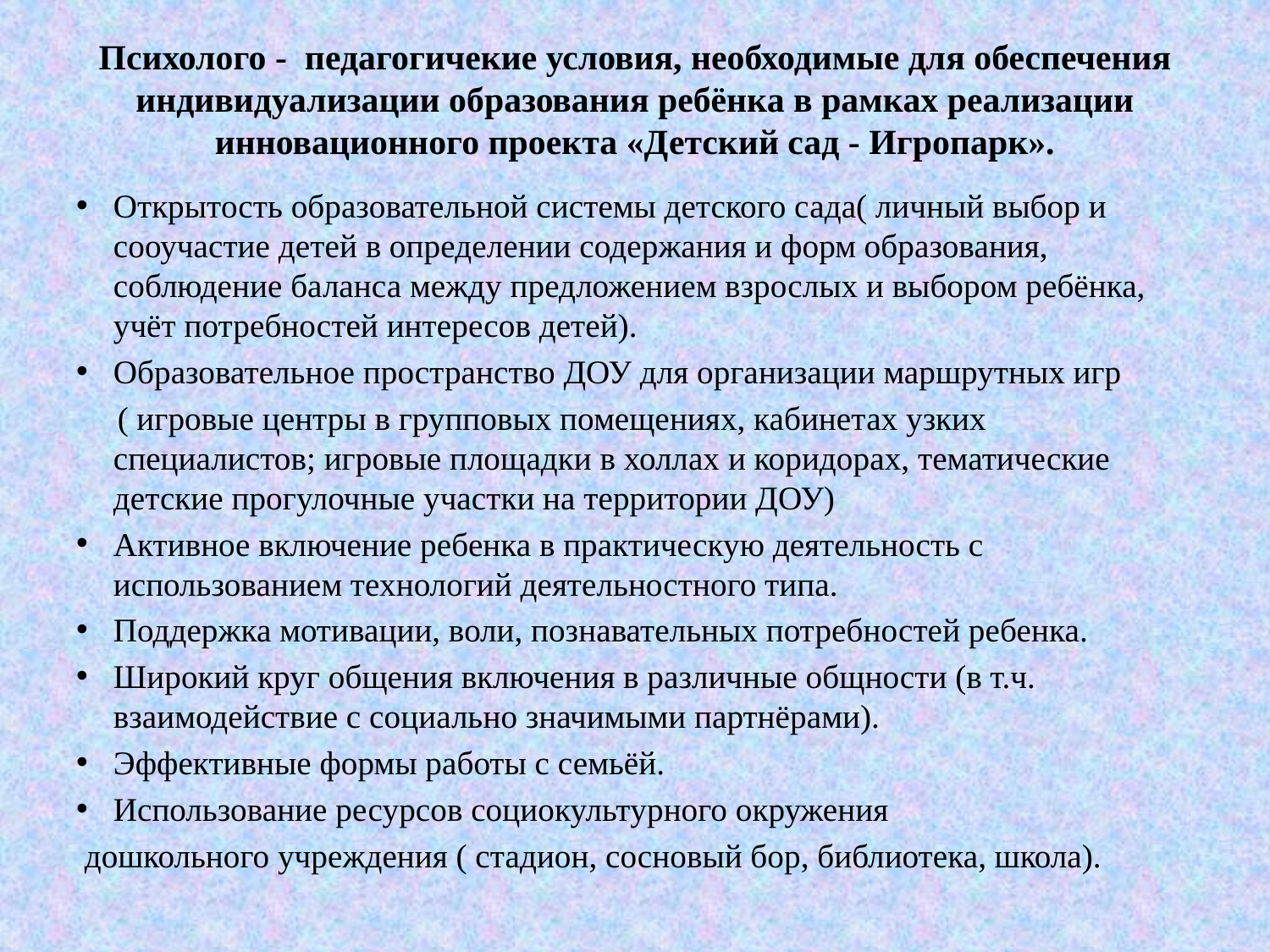

# Психолого -  педагогичекие условия, необходимые для обеспечения индивидуализации образования ребёнка в рамках реализации инновационного проекта «Детский сад - Игропарк».
Открытость образовательной системы детского сада( личный выбор и сооучастие детей в определении содержания и форм образования, соблюдение баланса между предложением взрослых и выбором ребёнка, учёт потребностей интересов детей).
Образовательное пространство ДОУ для организации маршрутных игр
     ( игровые центры в групповых помещениях, кабинетах узких специалистов; игровые площадки в холлах и коридорах, тематические детские прогулочные участки на территории ДОУ)
Активное включение ребенка в практическую деятельность с использованием технологий деятельностного типа.
Поддержка мотивации, воли, познавательных потребностей ребенка.
Широкий круг общения включения в различные общности (в т.ч.  взаимодействие с социально значимыми партнёрами).
Эффективные формы работы с семьёй.
Использование ресурсов социокультурного окружения
 дошкольного учреждения ( стадион, сосновый бор, библиотека, школа).